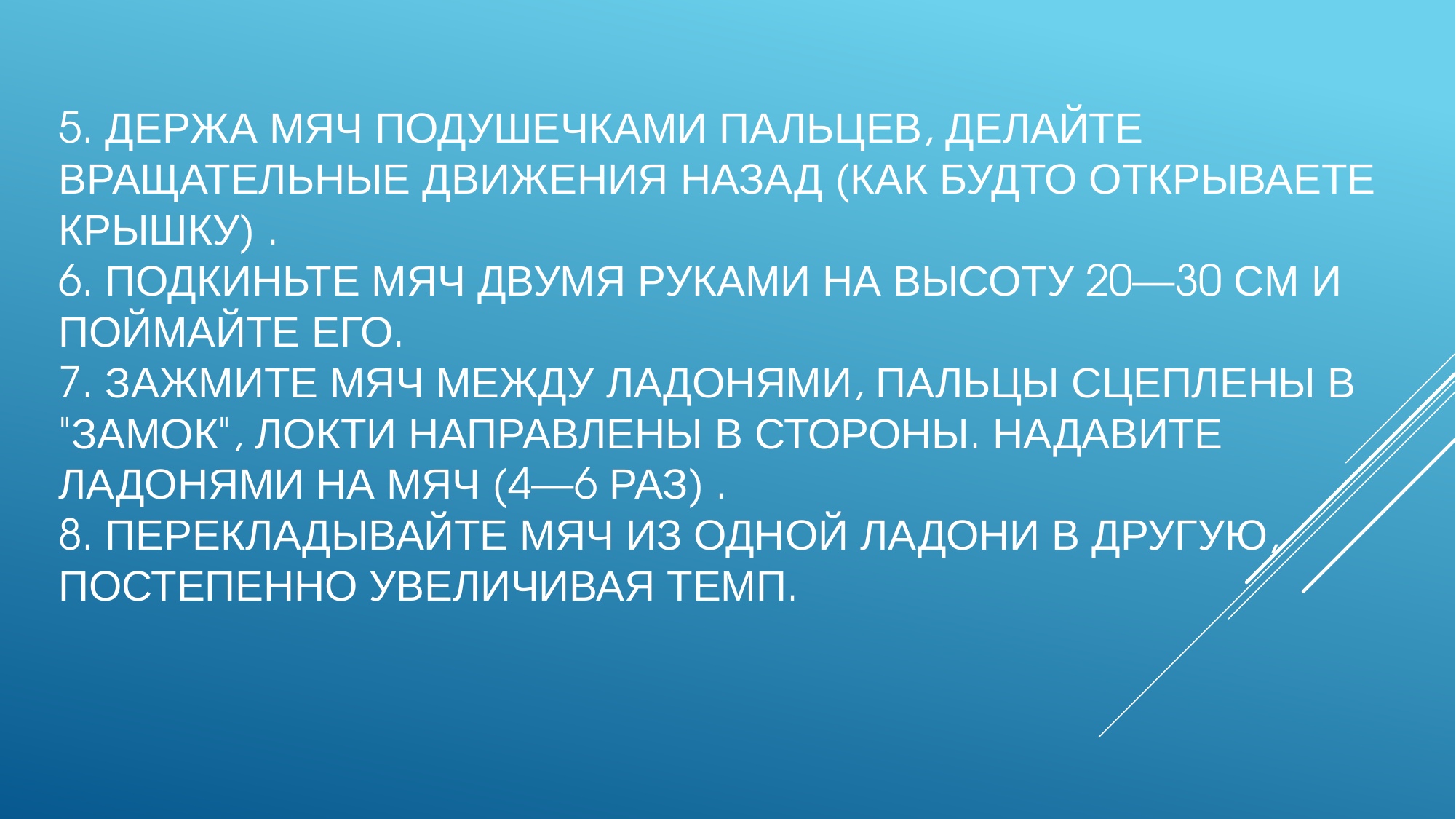

# 5. Держа мяч подушечками пальцев, делайте вращательные движения назад (как будто открываете крышку) . 6. Подкиньте мяч двумя руками на высоту 20—30 см и поймайте его. 7. Зажмите мяч между ладонями, пальцы сцеплены в "замок", локти направлены в стороны. Надавите ладонями на мяч (4—6 раз) . 8. Перекладывайте мяч из одной ладони в другую, постепенно увеличивая темп.